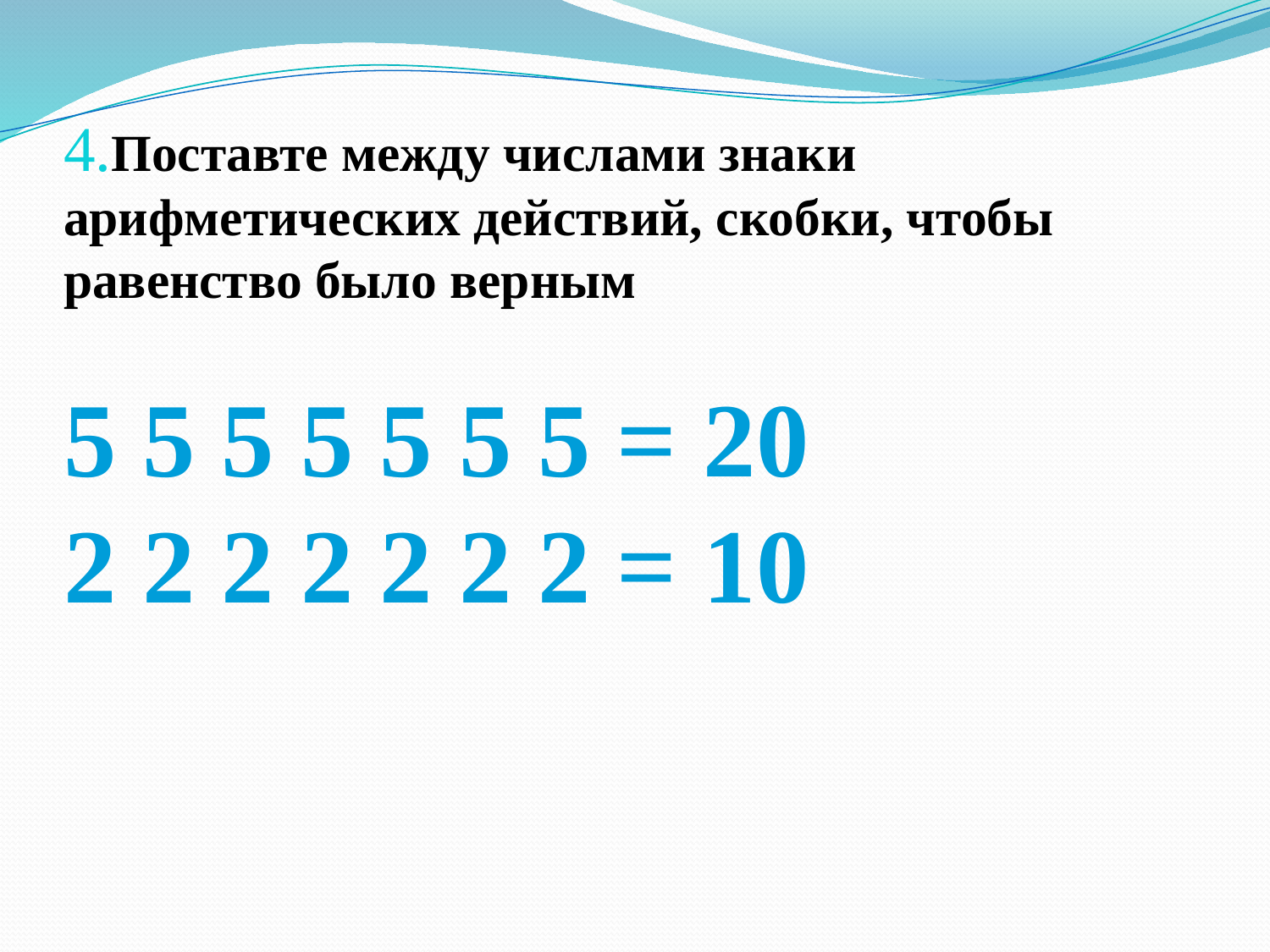

# 4.Поставте между числами знаки арифметических действий, скобки, чтобы равенство было верным 5 5 5 5 5 5 5 = 20 2 2 2 2 2 2 2 = 10